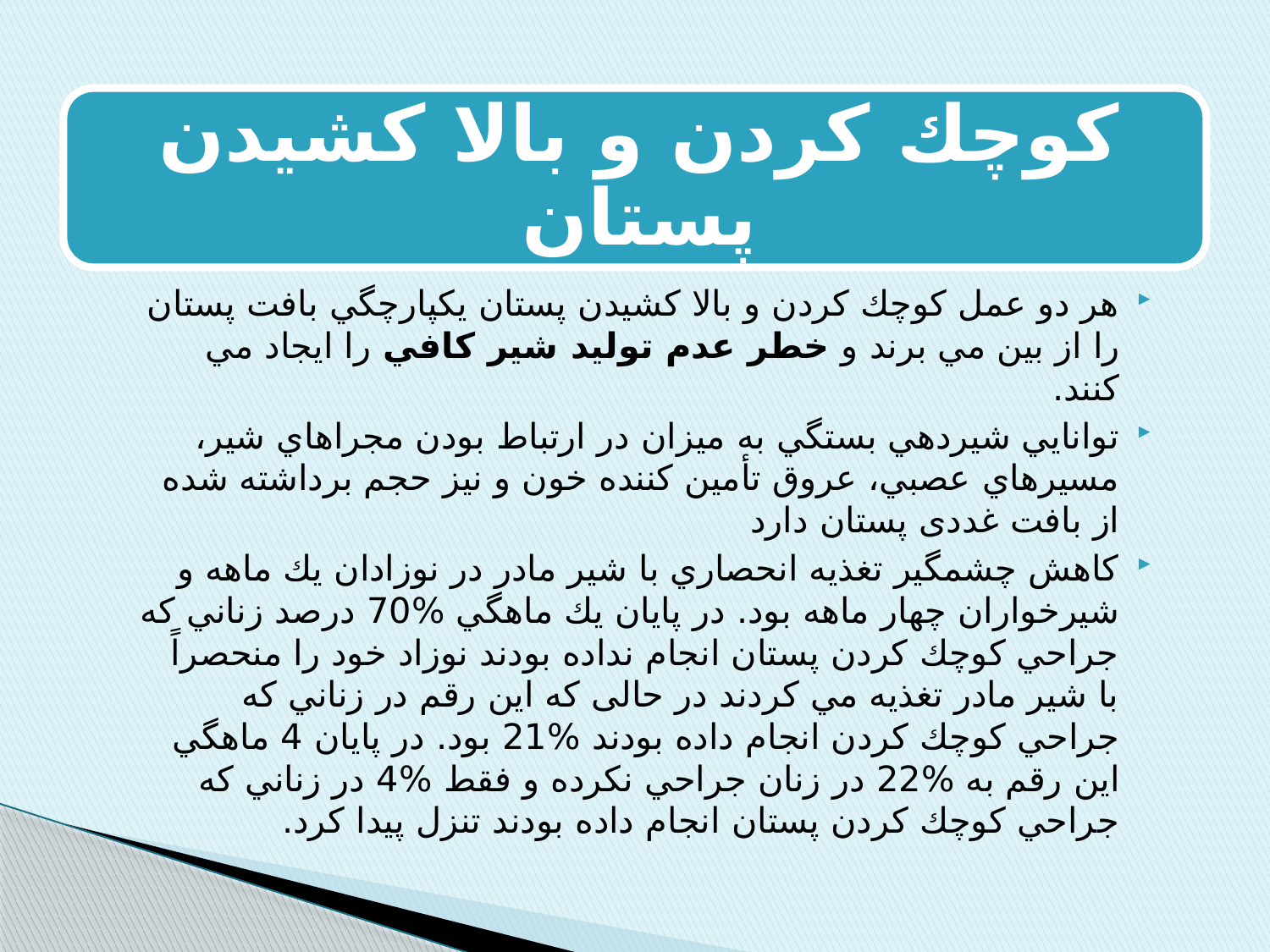

كوچك كردن و بالا کشیدن پستان
هر دو عمل كوچك كردن و بالا كشيدن پستان يكپارچگي بافت پستان را از بين مي برند و خطر عدم توليد شير كافي را ايجاد مي كنند.
توانايي شيردهي بستگي به ميزان در ارتباط بودن مجراهاي شير، مسيرهاي عصبي، عروق تأمين كننده خون و نيز حجم برداشته شده از بافت غددی پستان دارد
كاهش چشمگير تغذيه انحصاري با شير مادر در نوزادان يك ماهه و شیرخواران چهار ماهه بود. در پايان يك ماهگي %70 درصد زناني كه جراحي كوچك كردن پستان انجام نداده بودند نوزاد خود را منحصراً با شير مادر تغذيه مي كردند در حالی که اين رقم در زناني كه جراحي كوچك كردن انجام داده بودند %21 بود. در پايان 4 ماهگي اين رقم به %22 در زنان جراحي نكرده و فقط %4 در زناني كه جراحي كوچك كردن پستان انجام داده بودند تنزل پيدا كرد.